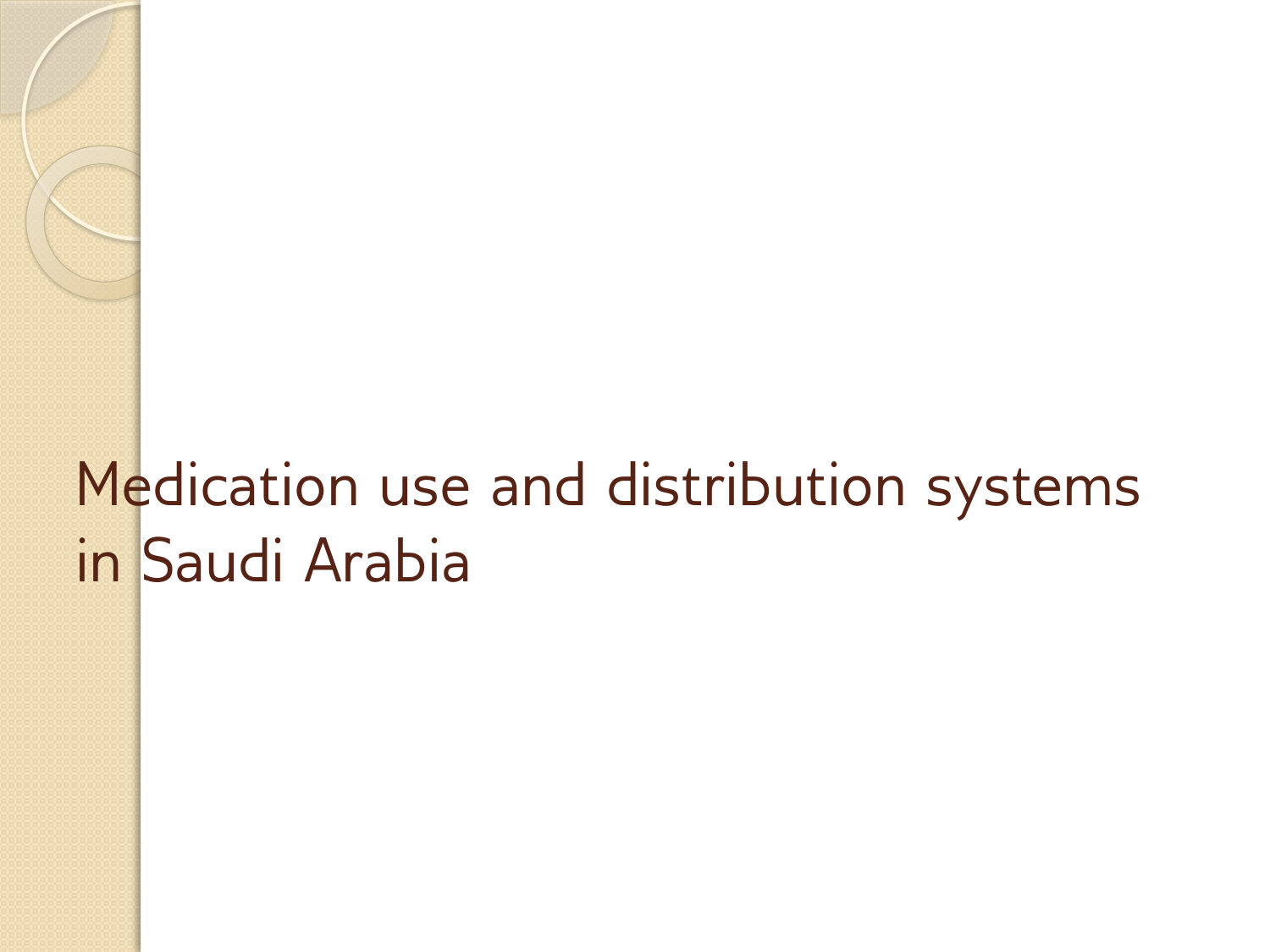

# Medication use and distribution systems in Saudi Arabia